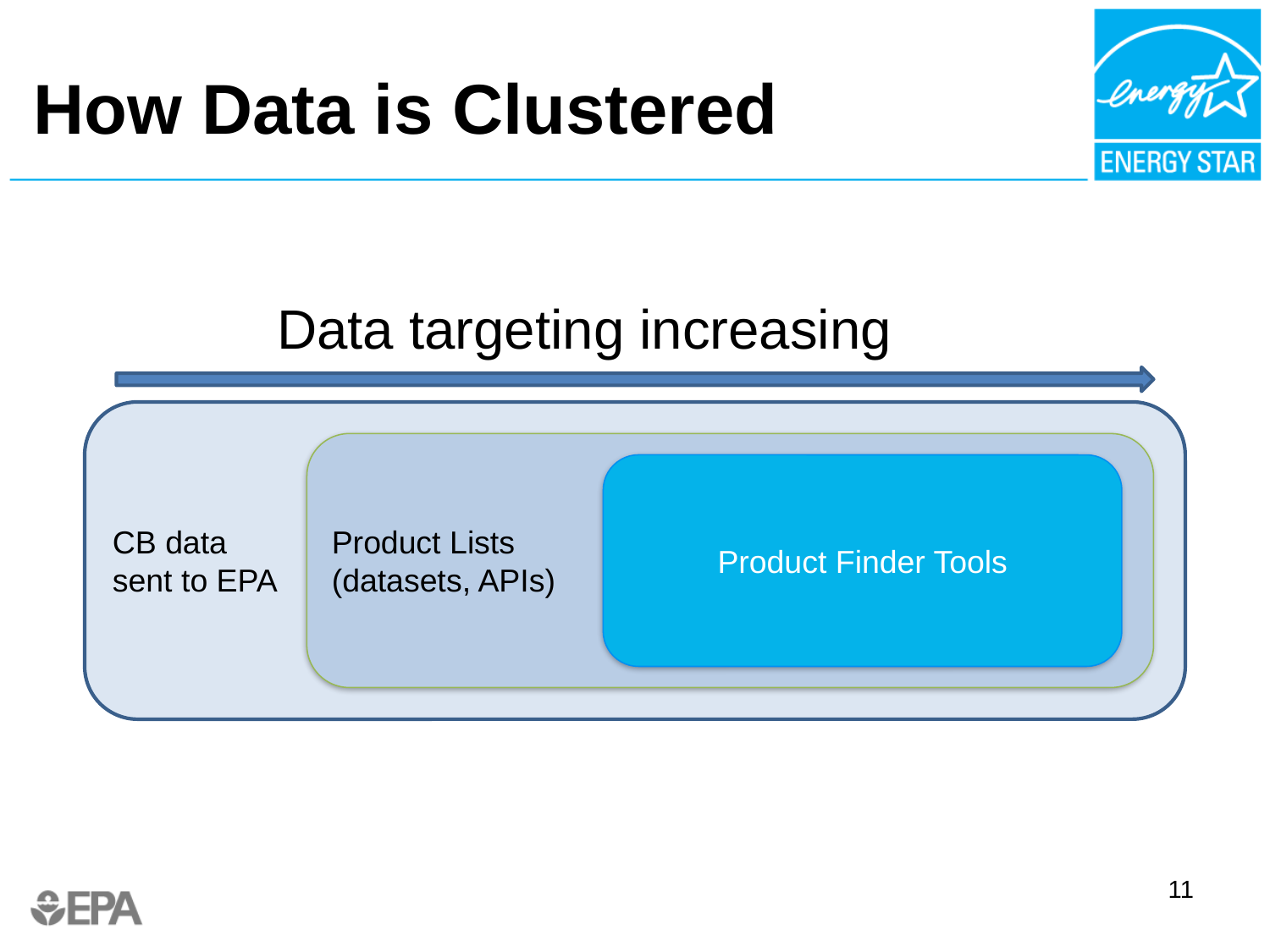

# How Data is Clustered
Data targeting increasing

CB data
sent to EPA
Product Lists
(datasets, APIs)
Product Finder Tools
11